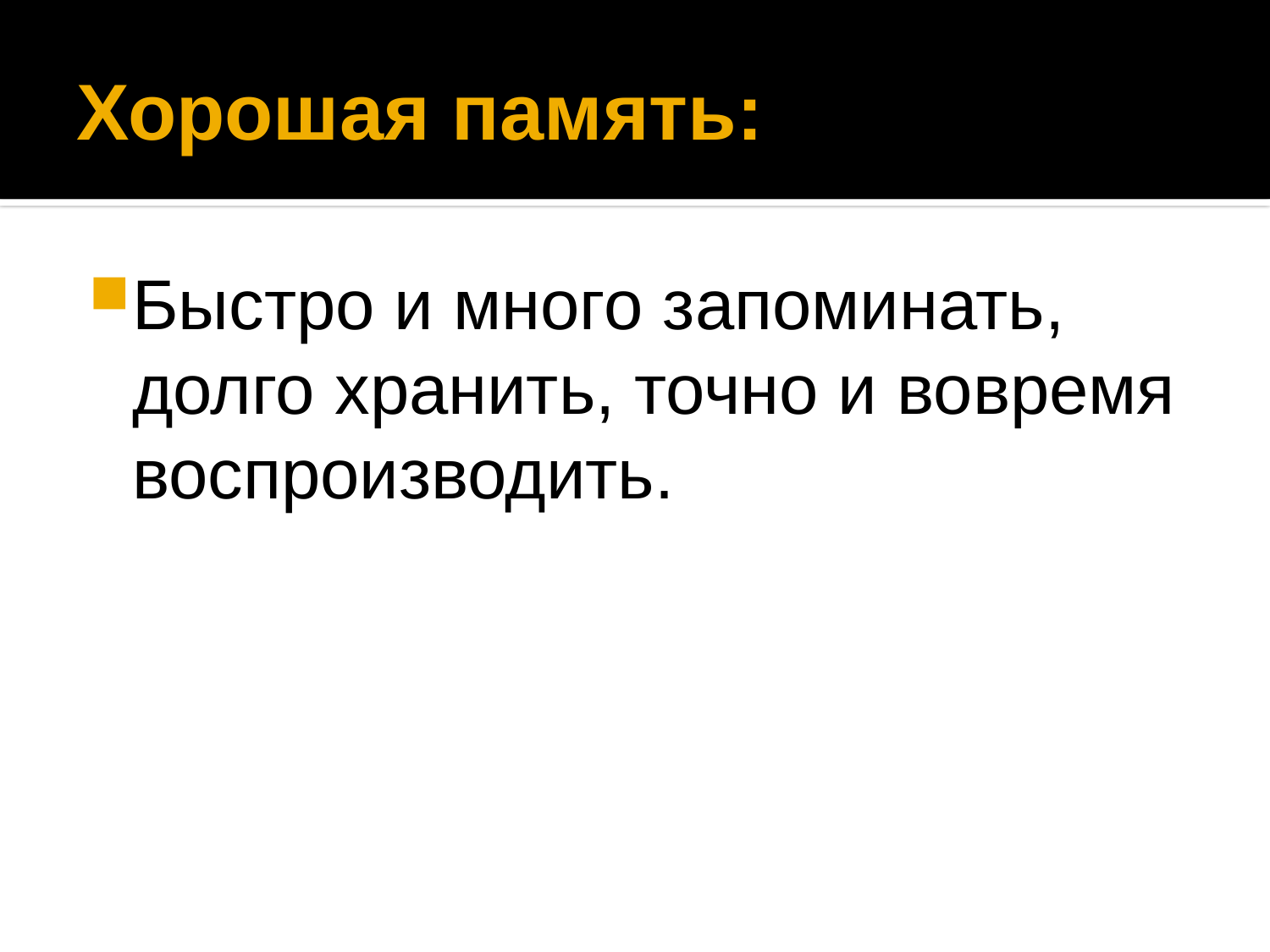

# Хорошая память:
Быстро и много запоминать, долго хранить, точно и вовремя воспроизводить.